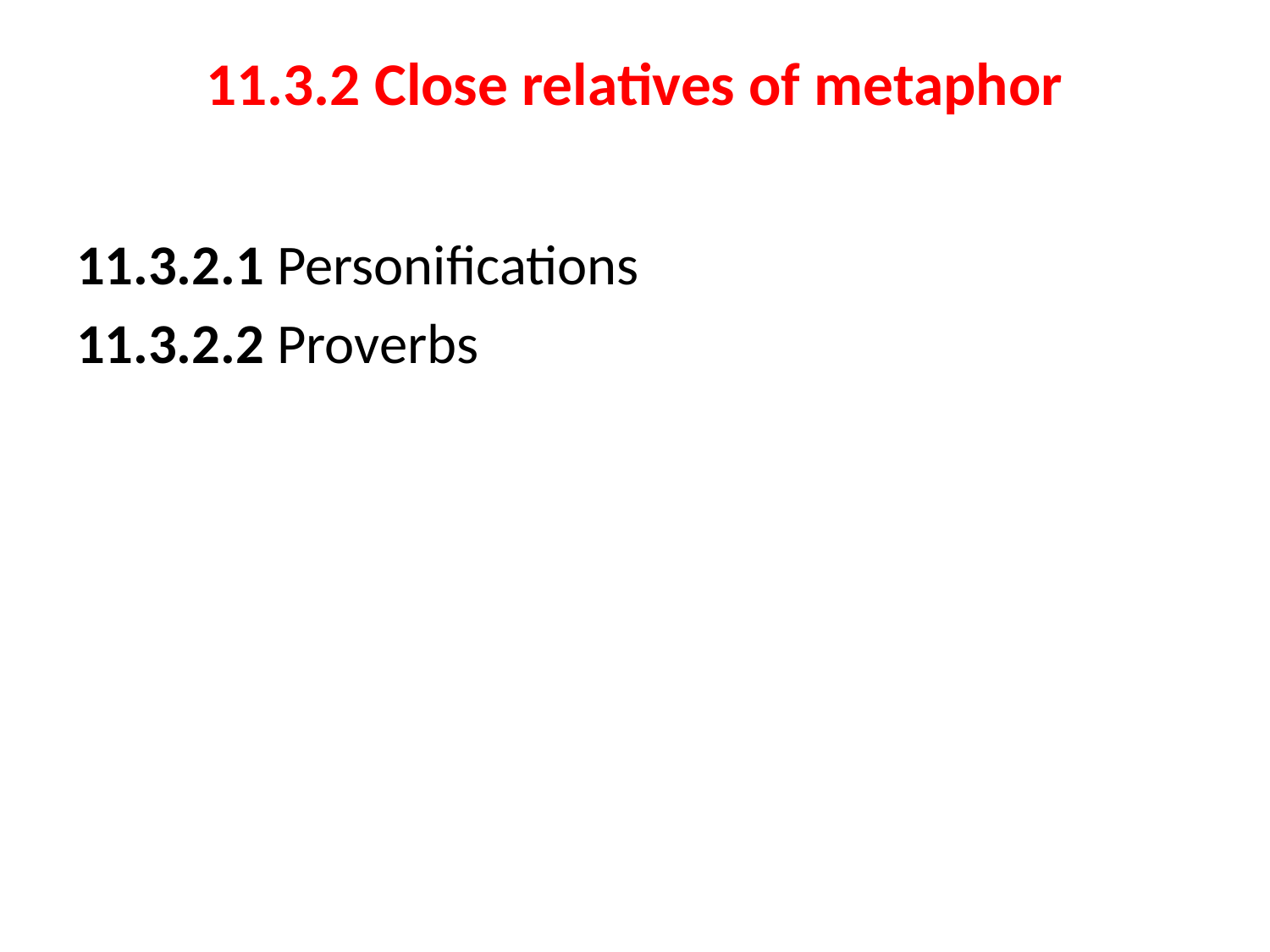

# 11.3.2 Close relatives of metaphor
11.3.2.1 Personifications
11.3.2.2 Proverbs